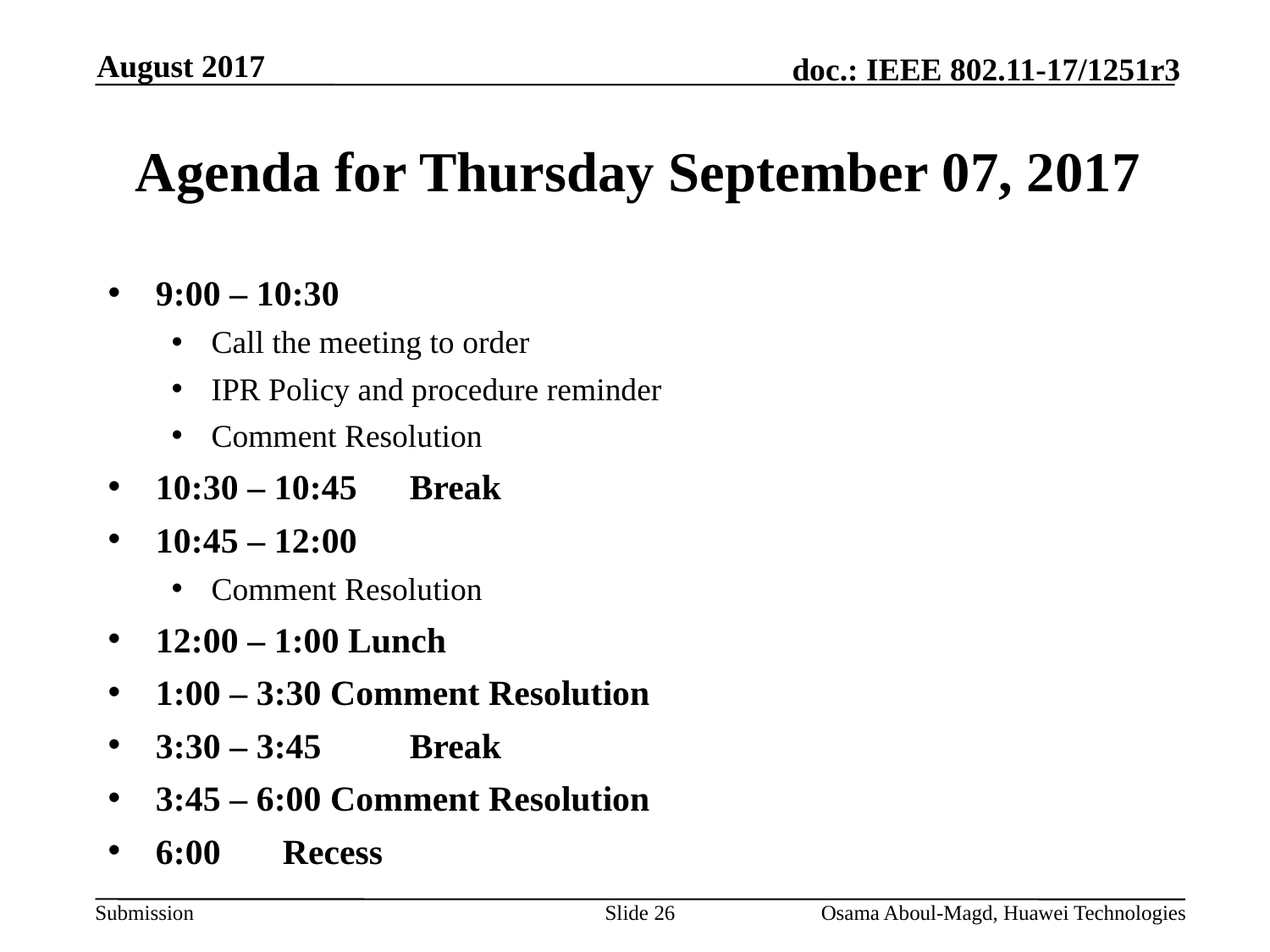

August 2017
# Agenda for Thursday September 07, 2017
9:00 – 10:30
Call the meeting to order
IPR Policy and procedure reminder
Comment Resolution
10:30 – 10:45	Break
10:45 – 12:00
Comment Resolution
12:00 – 1:00 Lunch
1:00 – 3:30 Comment Resolution
3:30 – 3:45 	Break
3:45 – 6:00 Comment Resolution
6:00 	Recess
Slide 26
Osama Aboul-Magd, Huawei Technologies